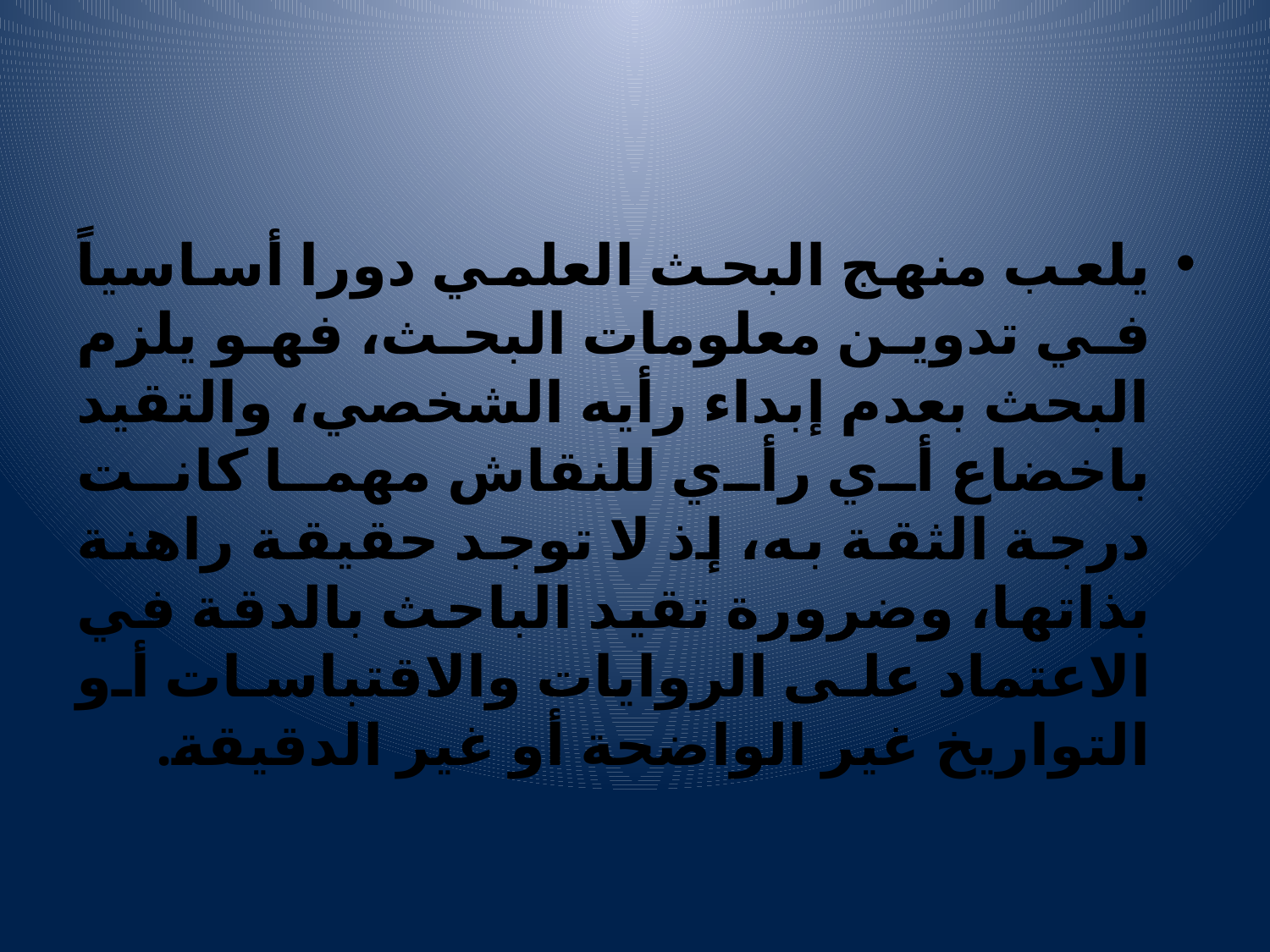

#
يلعب منهج البحث العلمي دورا أساسياً في تدوين معلومات البحث، فهو يلزم البحث بعدم إبداء رأيه الشخصي، والتقيد باخضاع أي رأي للنقاش مهما كانت درجة الثقة به، إذ لا توجد حقيقة راهنة بذاتها، وضرورة تقيد الباحث بالدقة في الاعتماد على الروايات والاقتباسات أو التواريخ غير الواضحة أو غير الدقيقة.